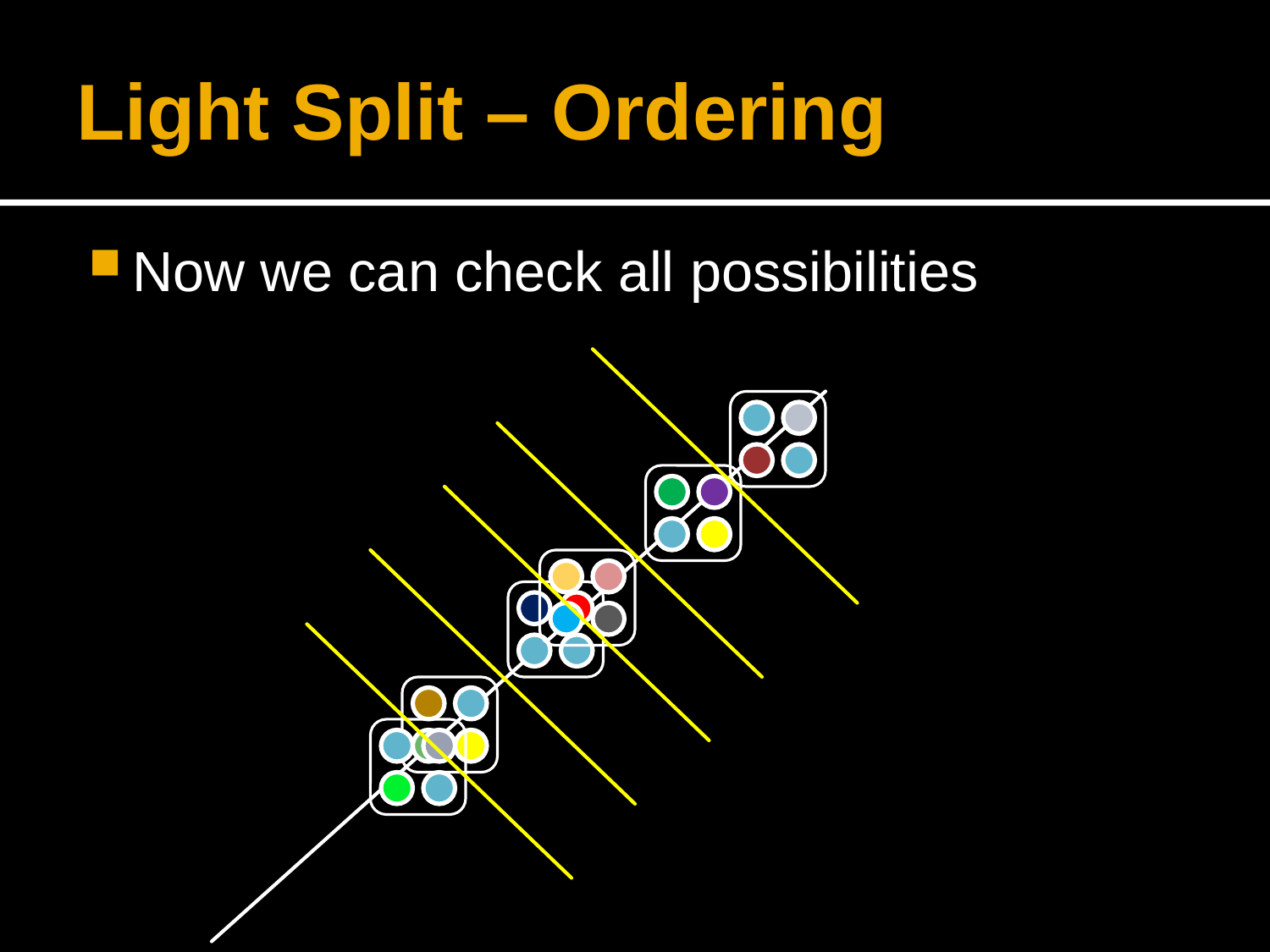

# Light Split – Ordering
Now we can check all possibilities